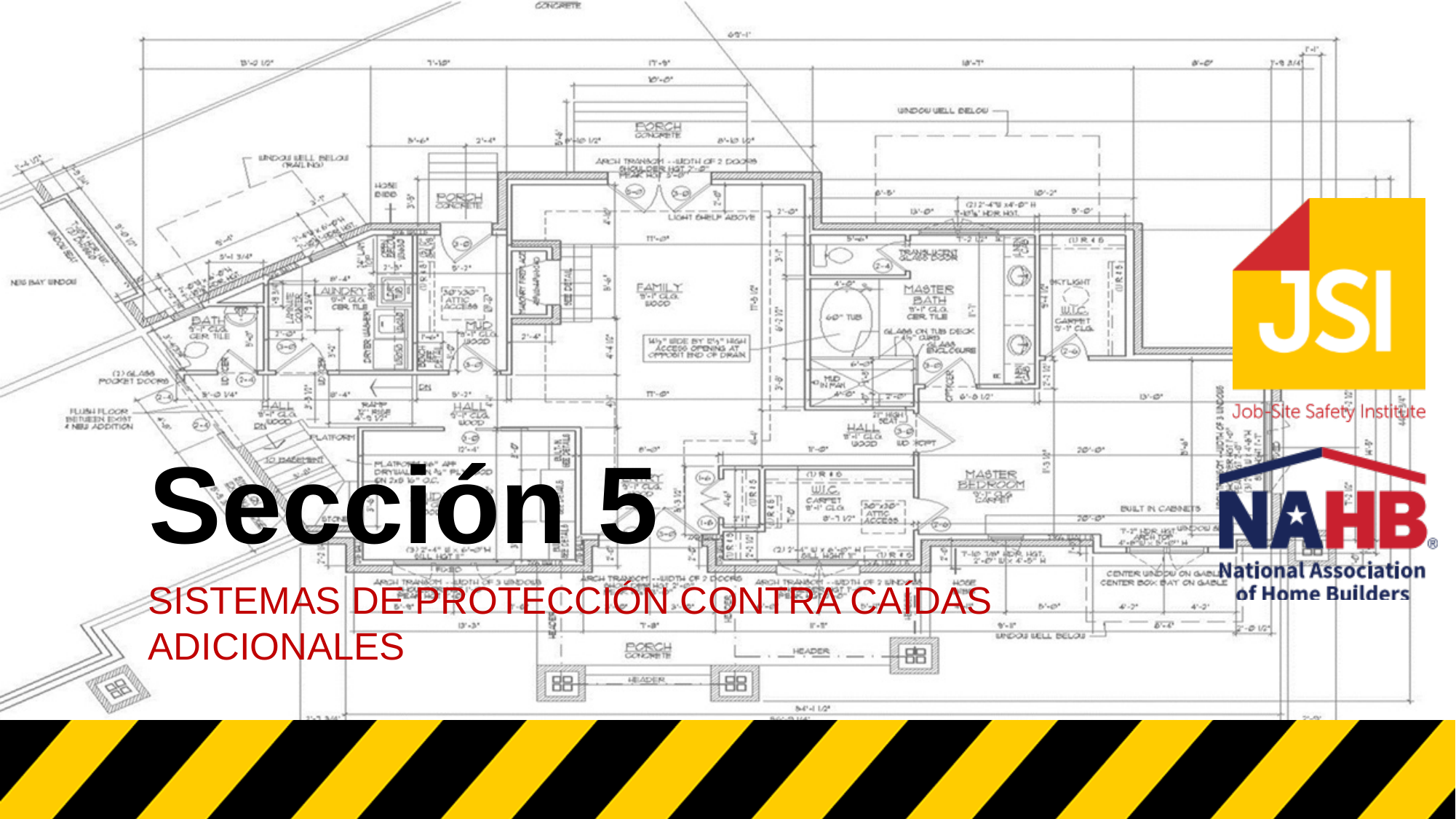

# Sección 5
Sistemas de protección contra caídas adicionales